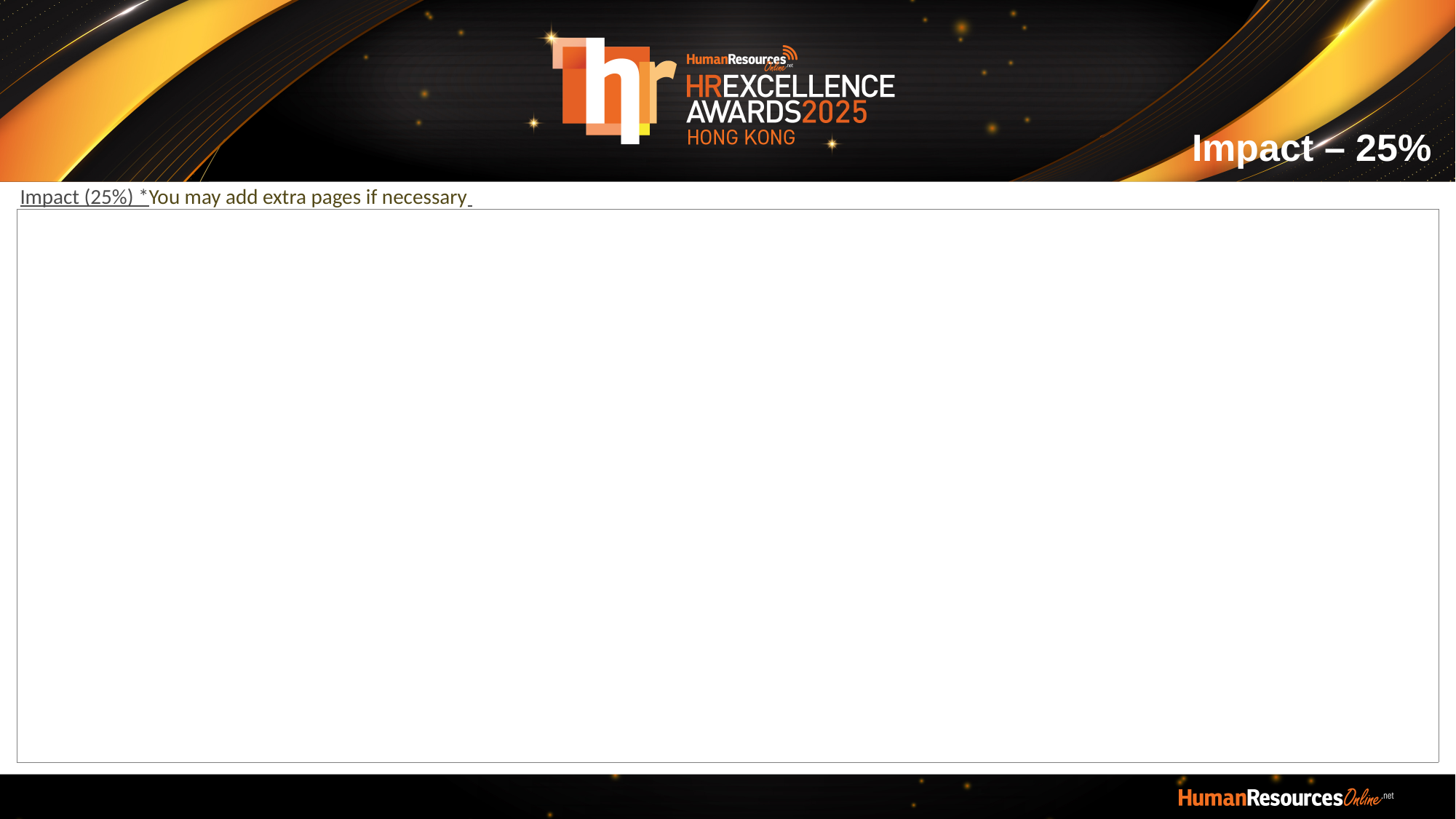

Impact – 25%
Impact (25%) *You may add extra pages if necessary
|  |
| --- |